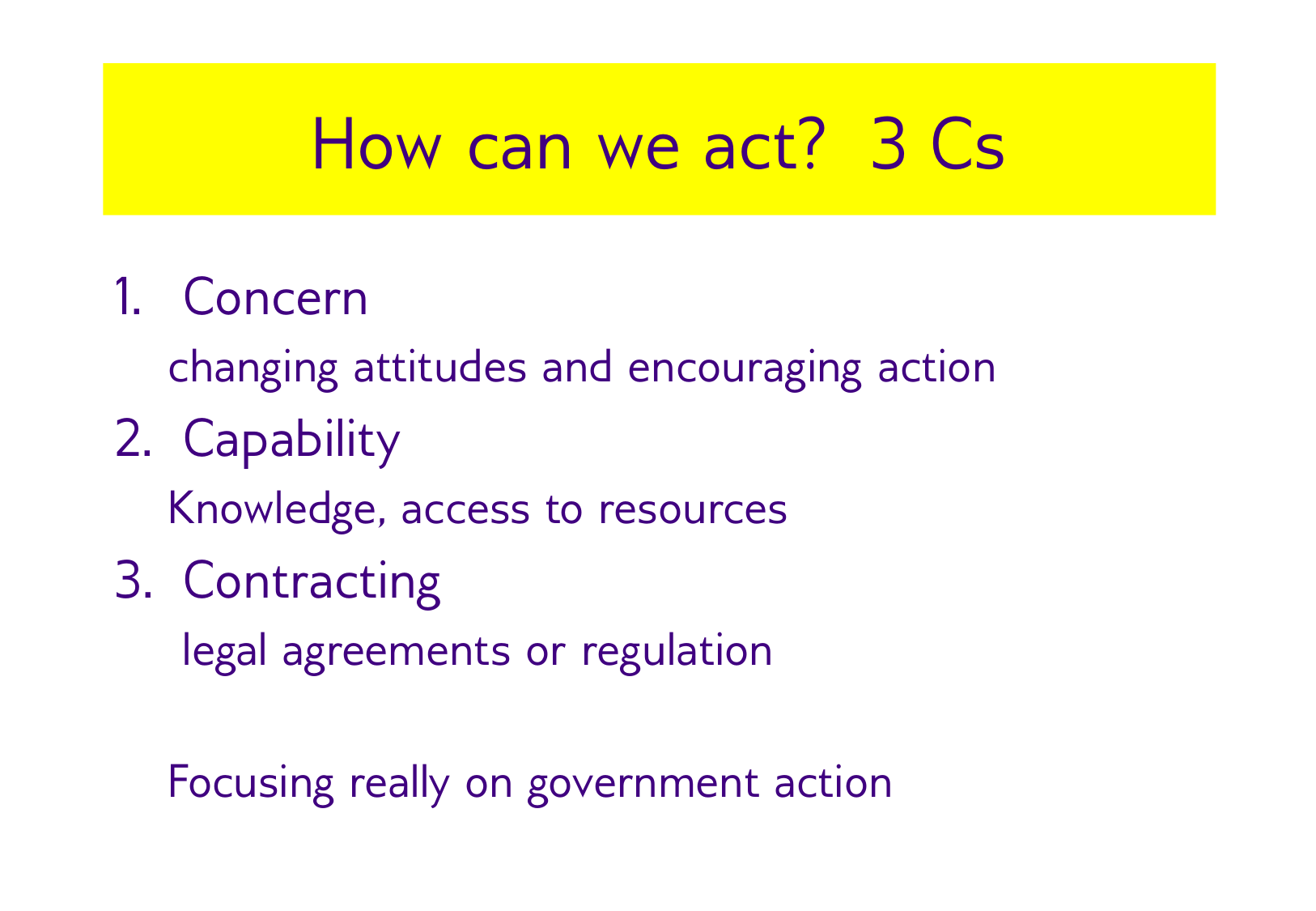

# How can we act?  3 Cs
Concern
changing attitudes and encouraging action
Capability
Knowledge, access to resources
Contracting
 legal agreements or regulation

Focusing really on government action